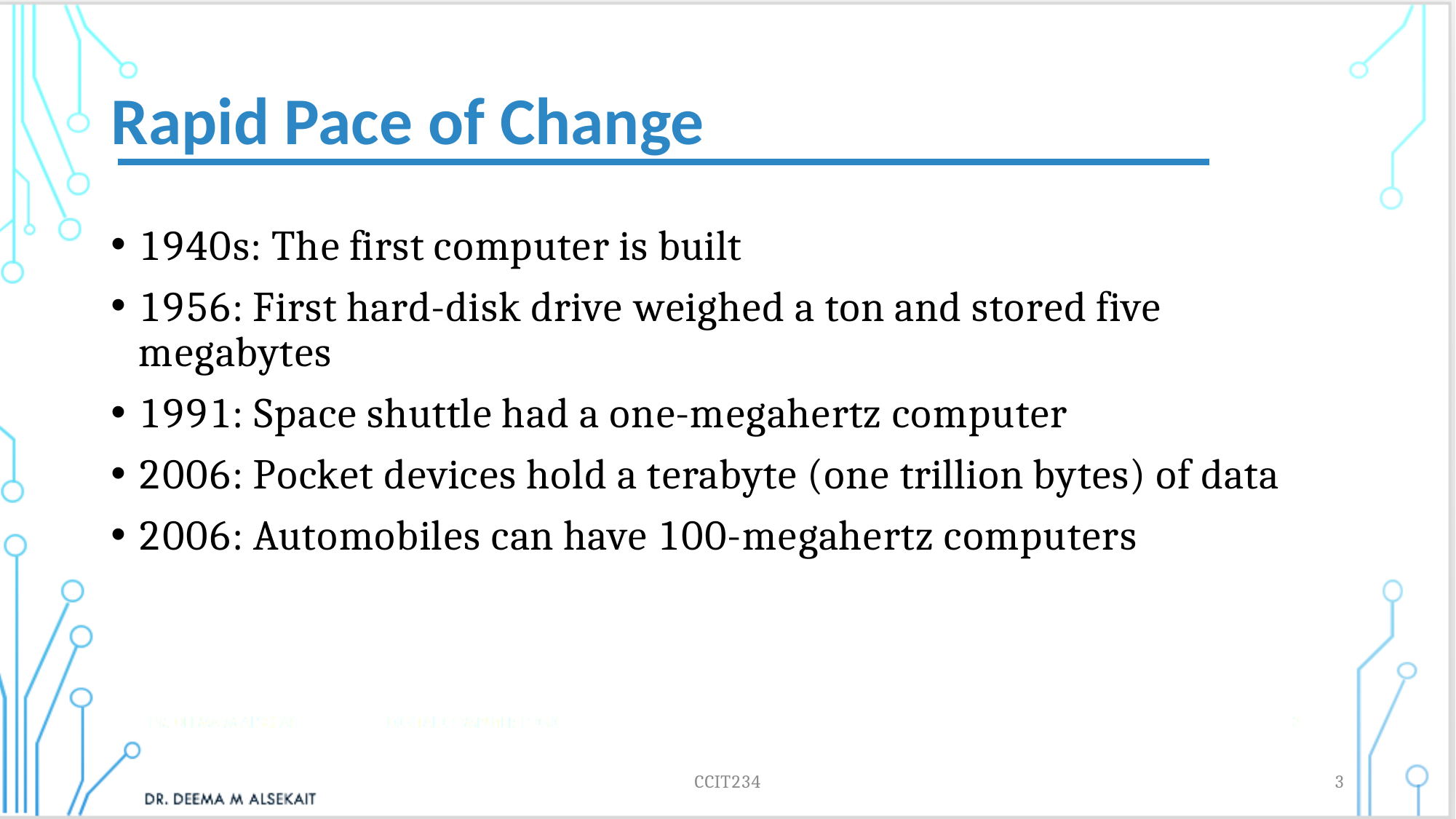

# Rapid Pace of Change
1940s: The first computer is built
1956: First hard-disk drive weighed a ton and stored five megabytes
1991: Space shuttle had a one-megahertz computer
2006: Pocket devices hold a terabyte (one trillion bytes) of data
2006: Automobiles can have 100-megahertz computers

CCIT234
3